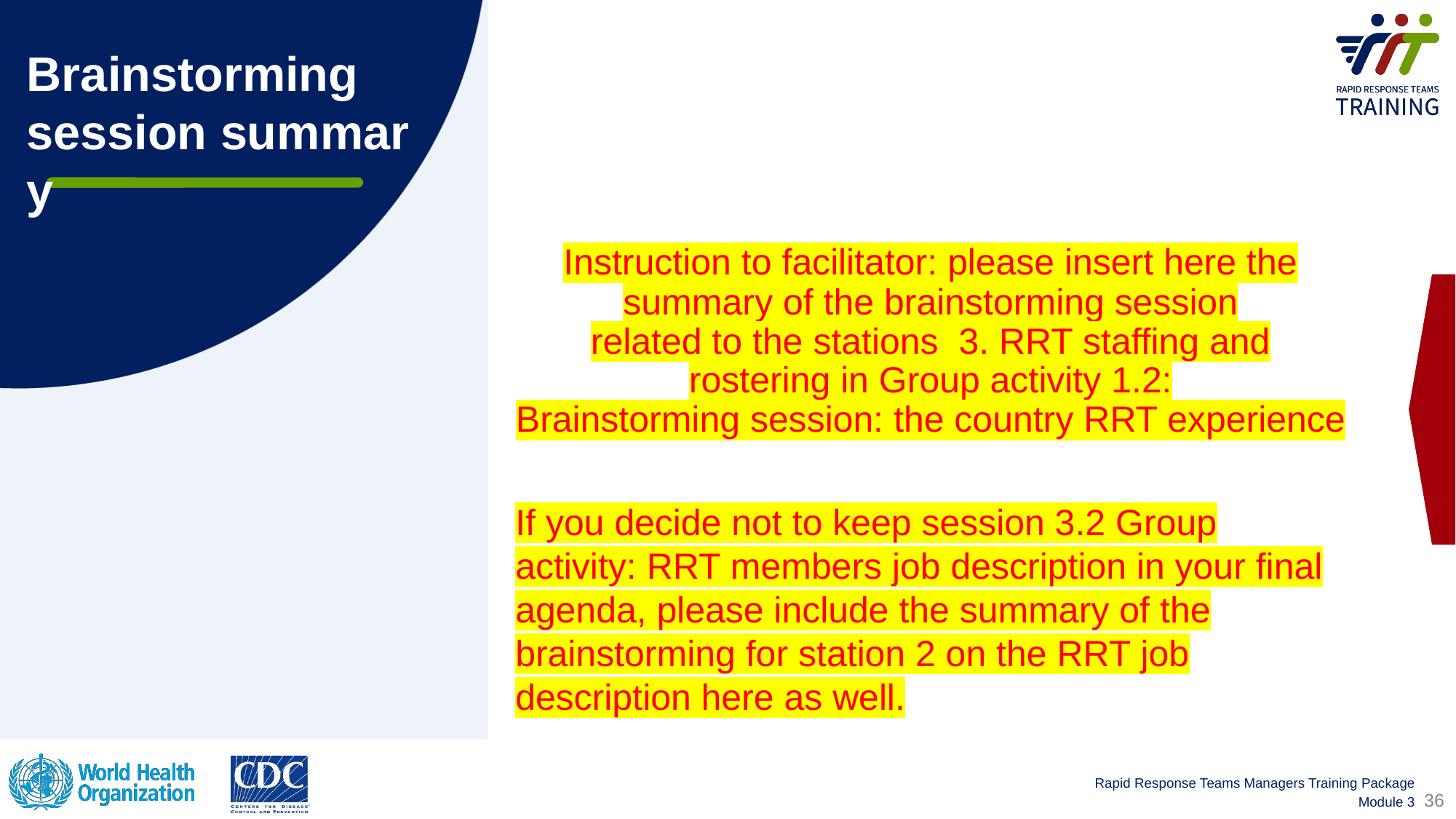

Brainstorming session summary
Instruction to facilitator: please insert here the summary of the brainstorming session related to the stations  3. RRT staffing and rostering in Group activity 1.2:
Brainstorming session: the country RRT experience

If you decide not to keep session 3.2 Group activity: RRT members job description in your final agenda, please include the summary of the brainstorming for station 2 on the RRT job description here as well.

36